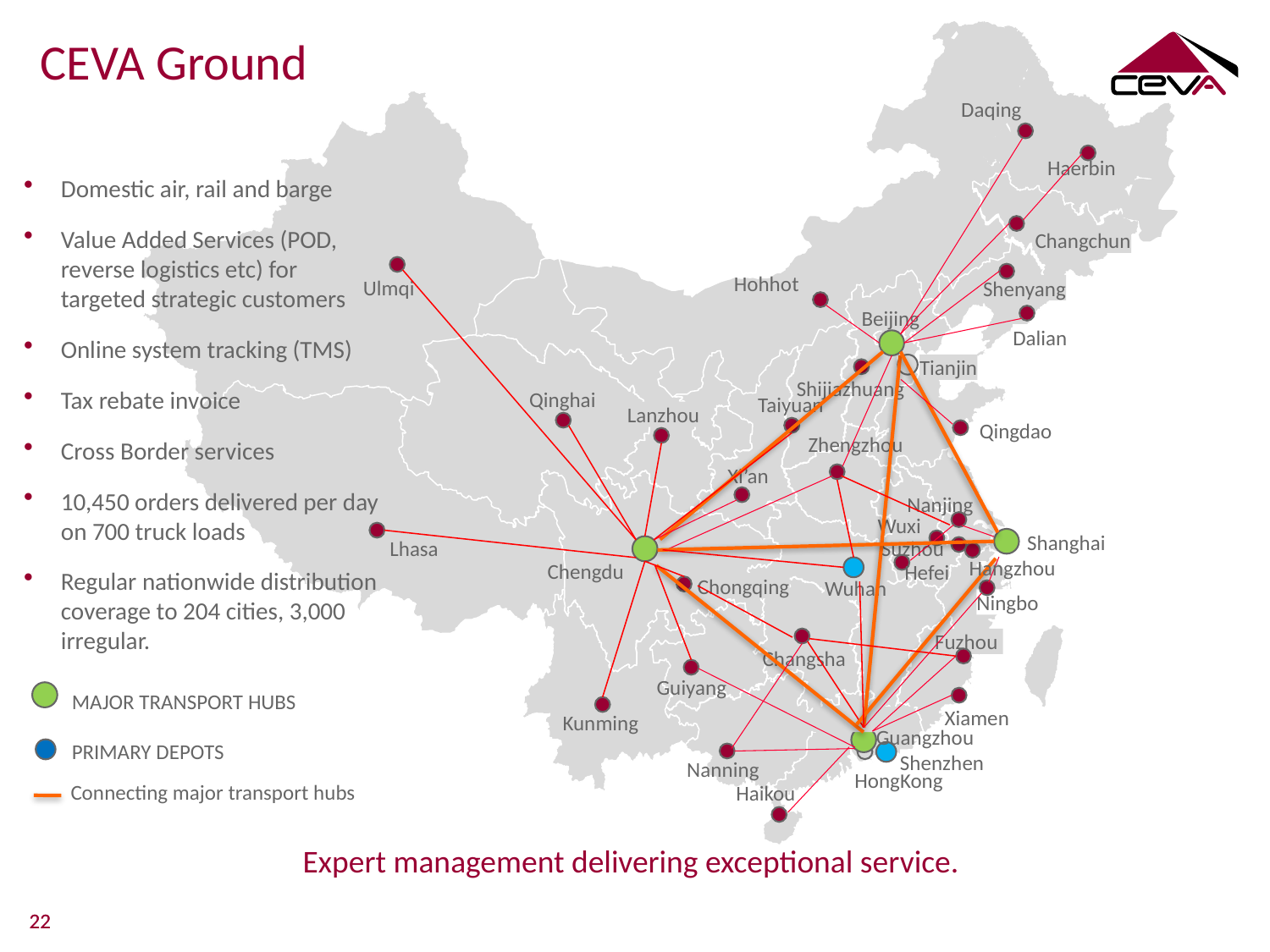

Changchun

Shenyang

Beijing

Dalian

Tianjin

Lanzhou
Qingdao

Shanghai

Chongqing
Wuhan

Ningbo

Fuzhou

Xiamen

Shenzhen
HongKong

CEVA Ground
Daqing

Domestic air, rail and barge
Value Added Services (POD, reverse logistics etc) for targeted strategic customers
Online system tracking (TMS)
Tax rebate invoice
Cross Border services
10,450 orders delivered per day on 700 truck loads
Regular nationwide distribution coverage to 204 cities, 3,000 irregular.

Haerbin

Hohhot
Ulmqi

Shijiazhuang
Qinghai
Taiyuan

Zhengzhou
Xi’an

Nanjing
Wuxi

Suzhou
Lhasa

Hangzhou
Chengdu

Hefei

Changsha

Guiyang
          MAJOR TRANSPORT HUBS

          PRIMARY DEPOTS

Kunming
Guangzhou

Nanning
Connecting major transport hubs
Haikou

Expert management delivering exceptional service.

22
22